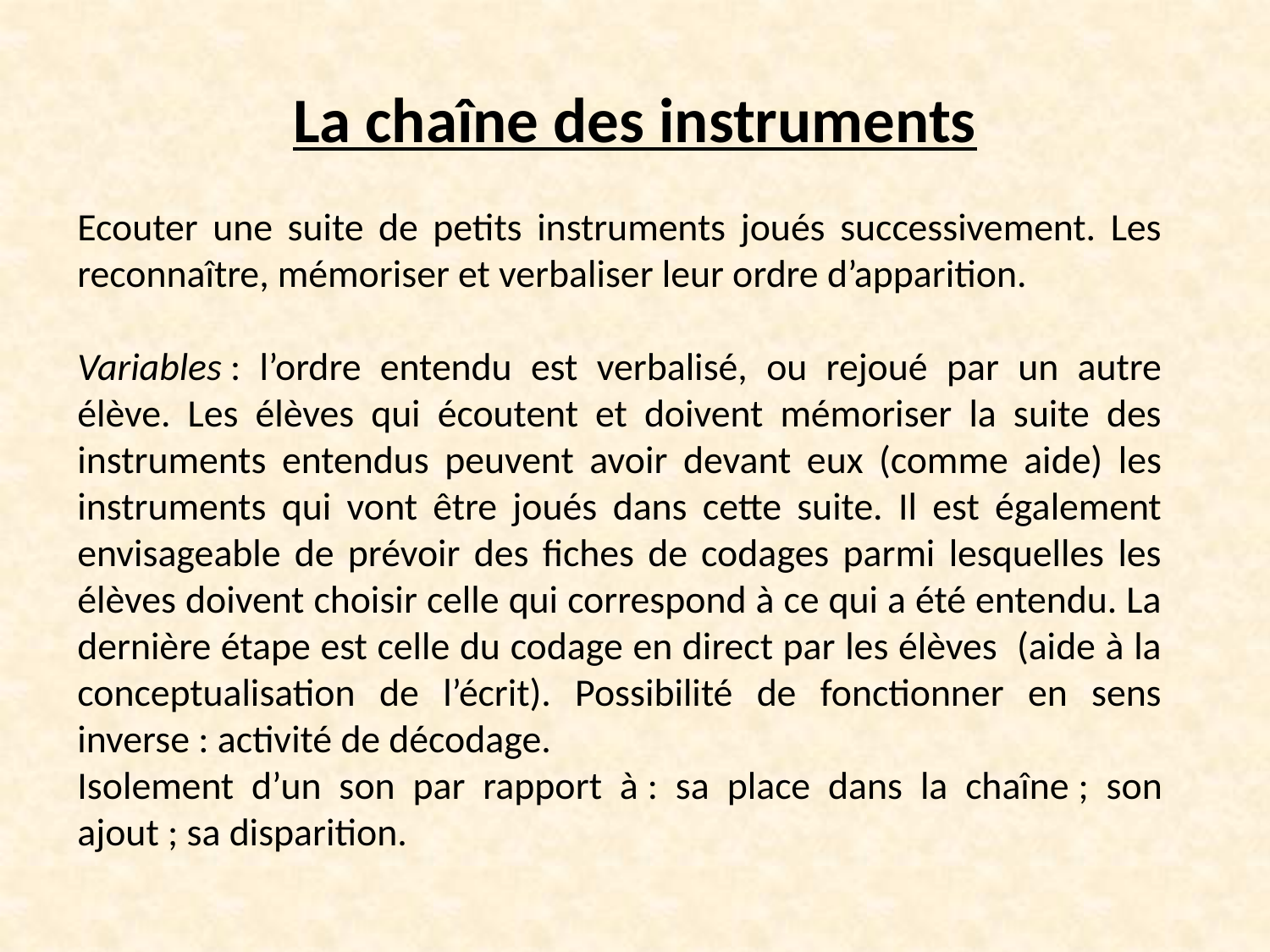

# La chaîne des instruments
Ecouter une suite de petits instruments joués successivement. Les reconnaître, mémoriser et verbaliser leur ordre d’apparition.

Variables : l’ordre entendu est verbalisé, ou rejoué par un autre élève. Les élèves qui écoutent et doivent mémoriser la suite des instruments entendus peuvent avoir devant eux (comme aide) les instruments qui vont être joués dans cette suite. Il est également envisageable de prévoir des fiches de codages parmi lesquelles les élèves doivent choisir celle qui correspond à ce qui a été entendu. La dernière étape est celle du codage en direct par les élèves  (aide à la conceptualisation de l’écrit). Possibilité de fonctionner en sens inverse : activité de décodage.
Isolement d’un son par rapport à : sa place dans la chaîne ; son ajout ; sa disparition.